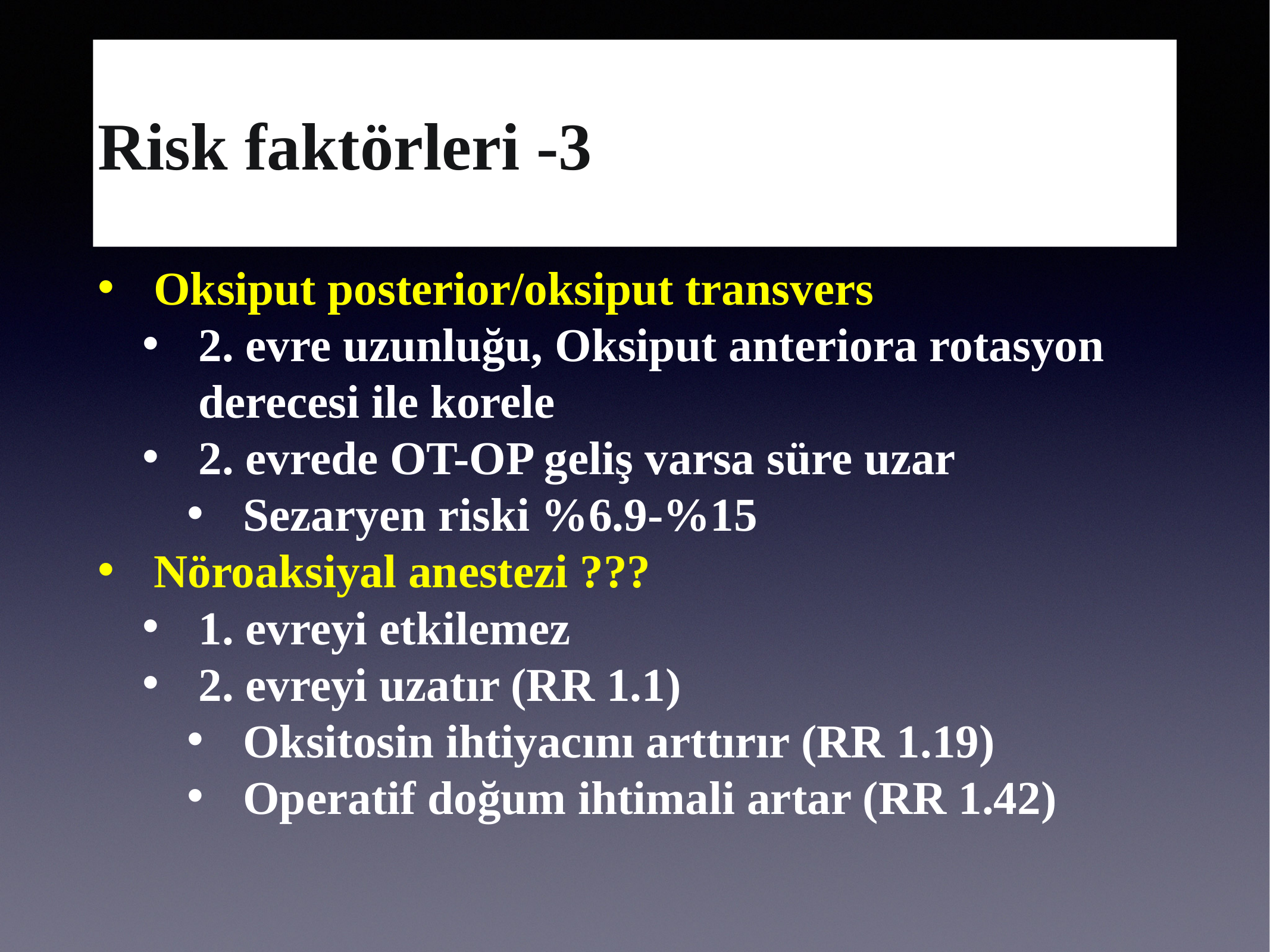

# Risk faktörleri -3
Oksiput posterior/oksiput transvers
2. evre uzunluğu, Oksiput anteriora rotasyon derecesi ile korele
2. evrede OT-OP geliş varsa süre uzar
Sezaryen riski %6.9-%15
Nöroaksiyal anestezi ???
1. evreyi etkilemez
2. evreyi uzatır (RR 1.1)
Oksitosin ihtiyacını arttırır (RR 1.19)
Operatif doğum ihtimali artar (RR 1.42)